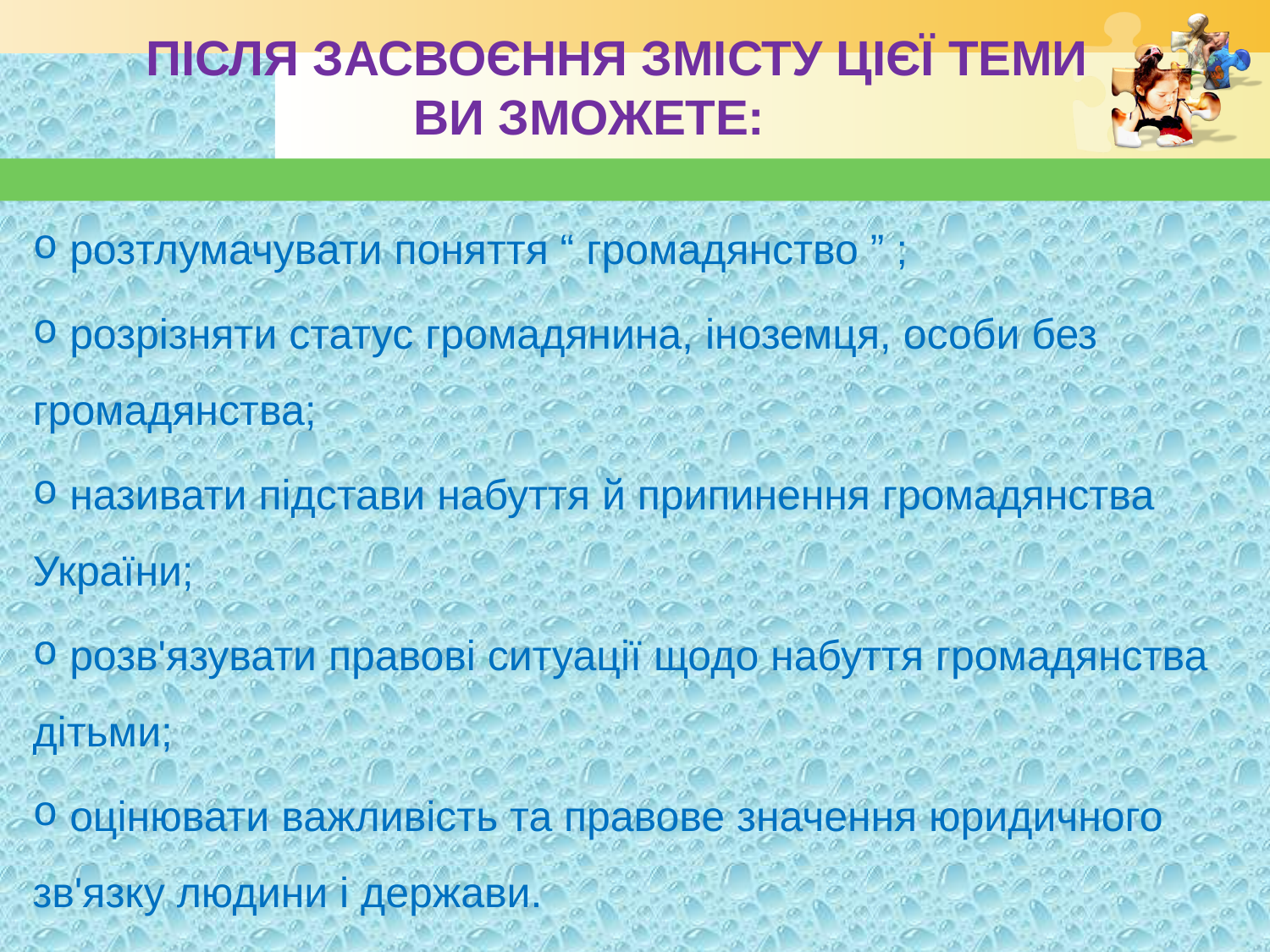

# Після засвоєння змісту цієї теми ви зможете:
 розтлумачувати поняття “ громадянство ” ;
 розрізняти статус громадянина, іноземця, особи без громадянства;
 називати підстави набуття й припинення громадянства України;
 розв'язувати правові ситуації щодо набуття громадянства дітьми;
 оцінювати важливість та правове значення юридичного зв'язку людини і держави.